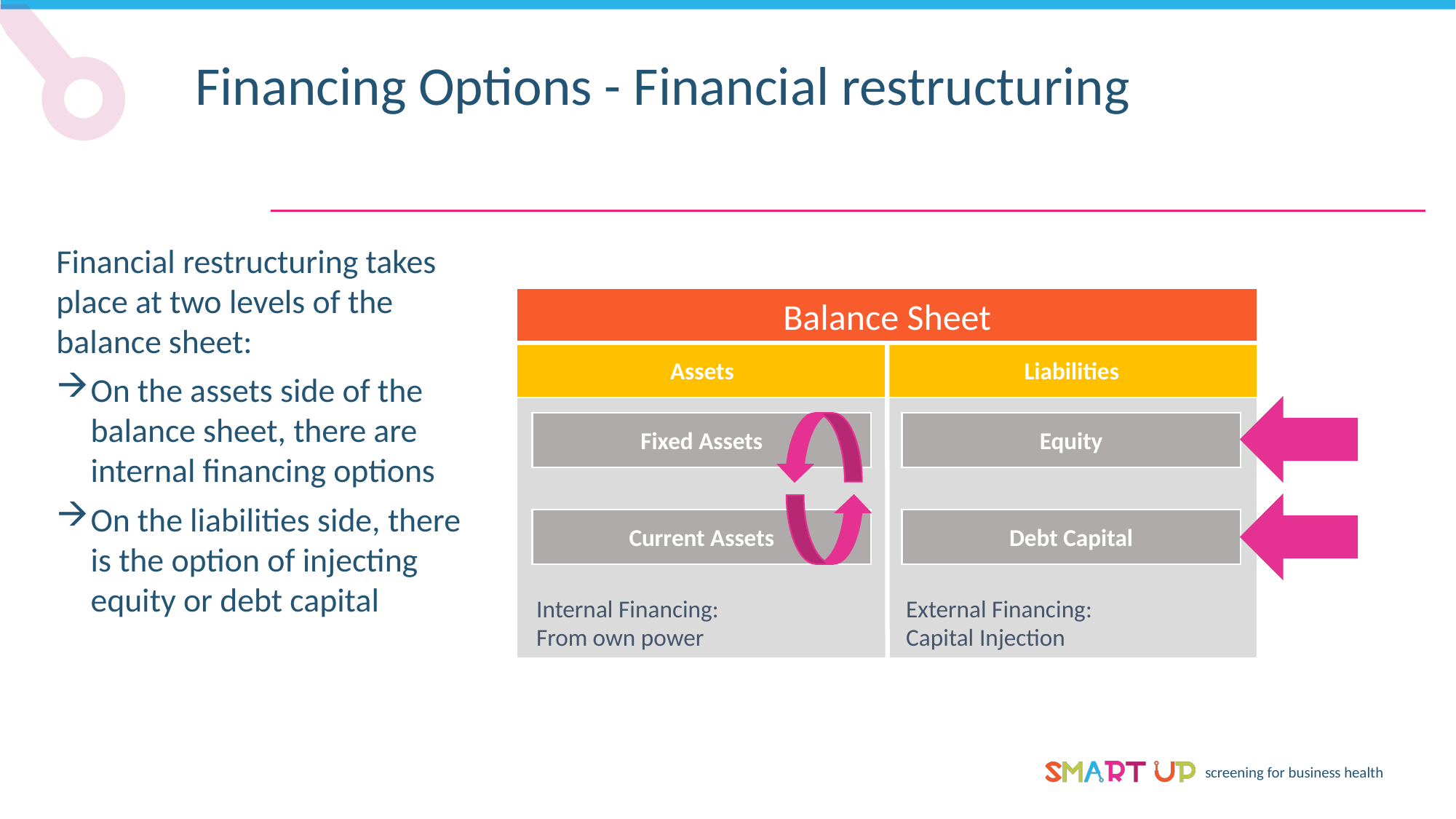

Financing Options - Financial restructuring
Financial restructuring takes place at two levels of the balance sheet:
On the assets side of the balance sheet, there are internal financing options
On the liabilities side, there is the option of injecting equity or debt capital

Balance Sheet
Assets
Liabilities

Fixed Assets

Equity

Current Assets
Debt Capital
Internal Financing:
From own power
External Financing:
Capital Injection